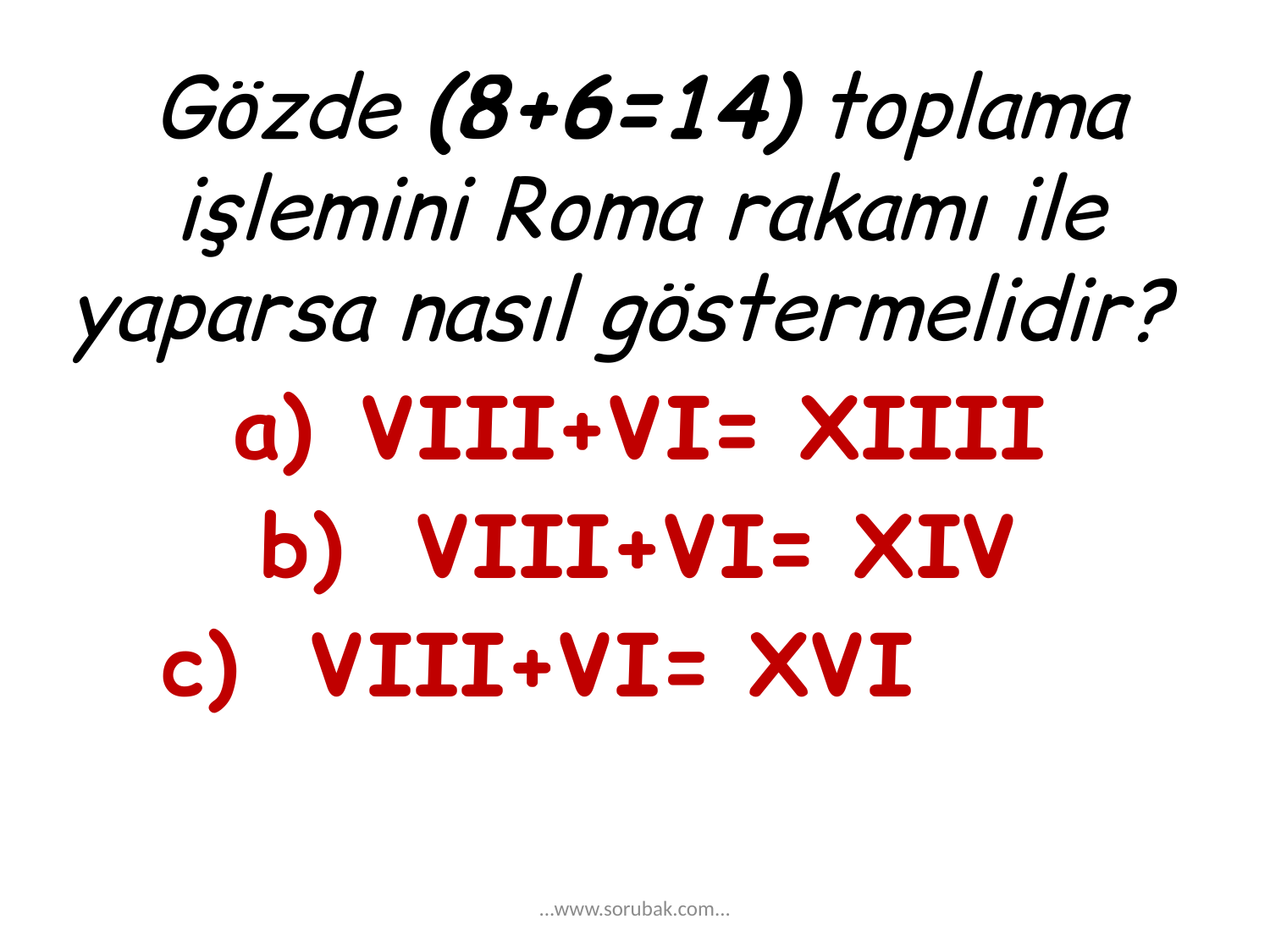

Gözde (8+6=14) toplama işlemini Roma rakamı ile yaparsa nasıl göstermelidir?
VIII+VI= XIIII
b)  VIII+VI= XIV
c)  VIII+VI= XVI

...www.sorubak.com...